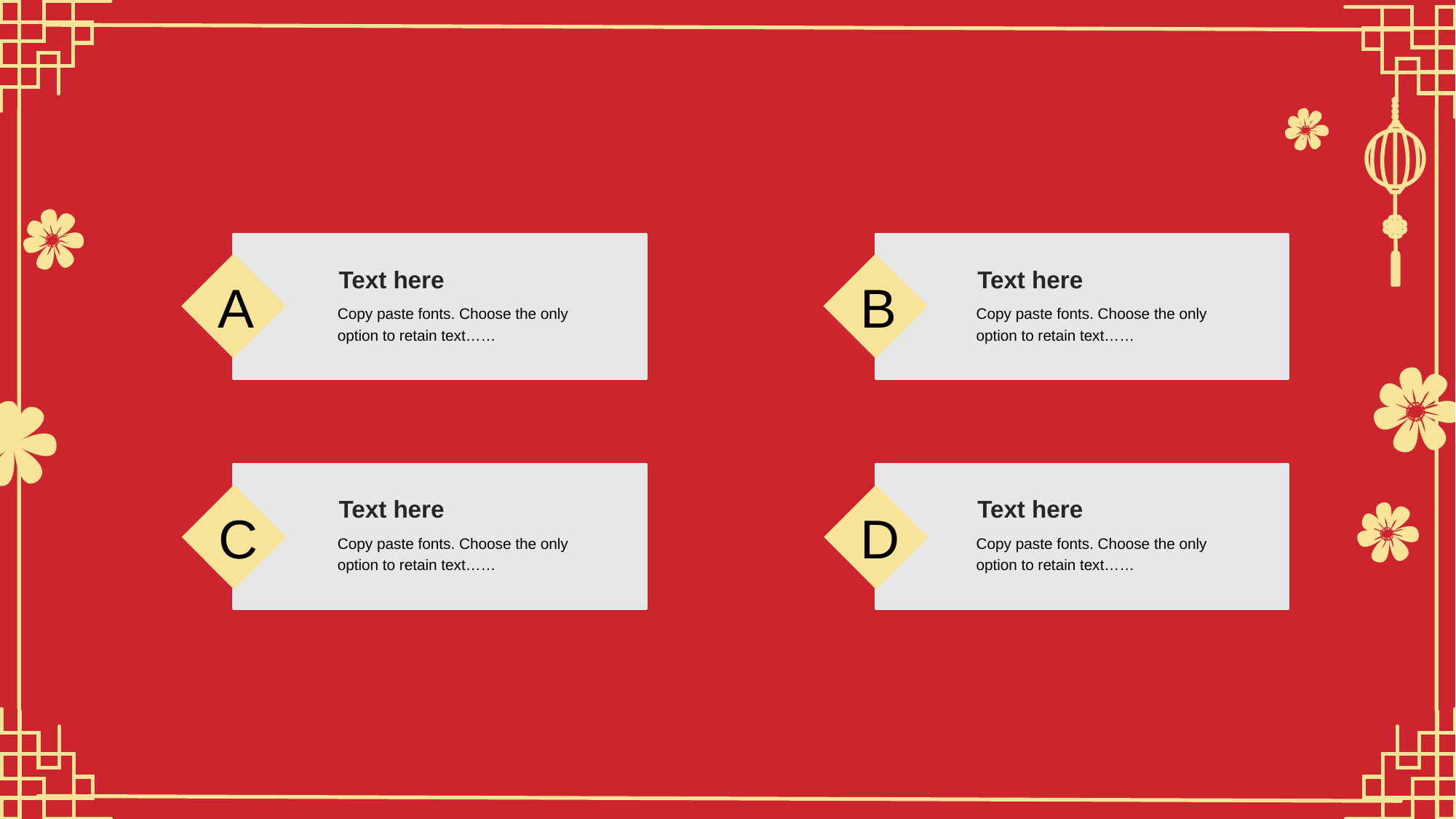

Text here
Copy paste fonts. Choose the only option to retain text……
Text here
Copy paste fonts. Choose the only option to retain text……
A
B

Text here
Copy paste fonts. Choose the only option to retain text……
Text here
Copy paste fonts. Choose the only option to retain text……
C
D